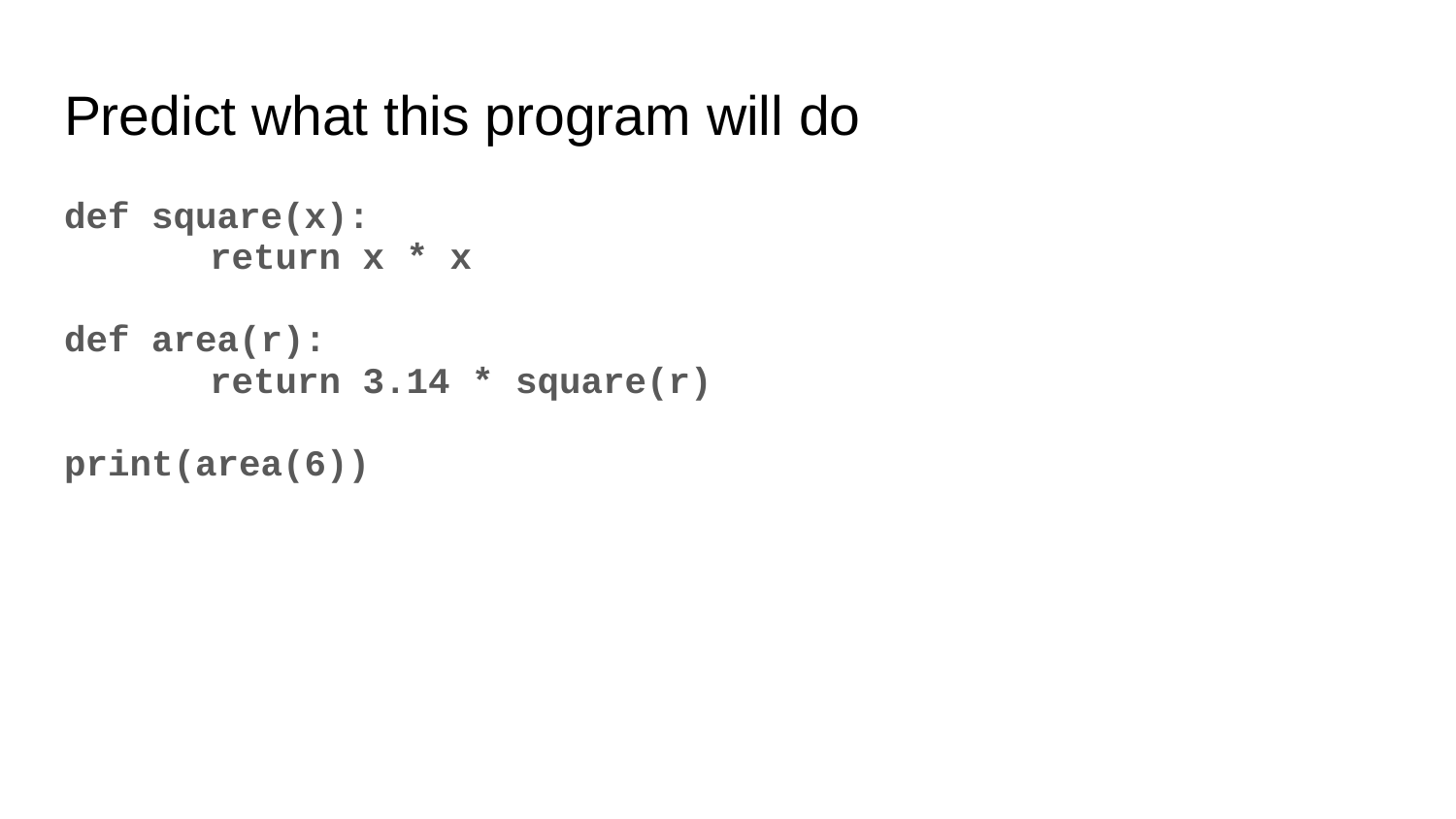

# Predict what this program will do
def square(x):
	return x * x

def area(r):
	return 3.14 * square(r)

print(area(6))